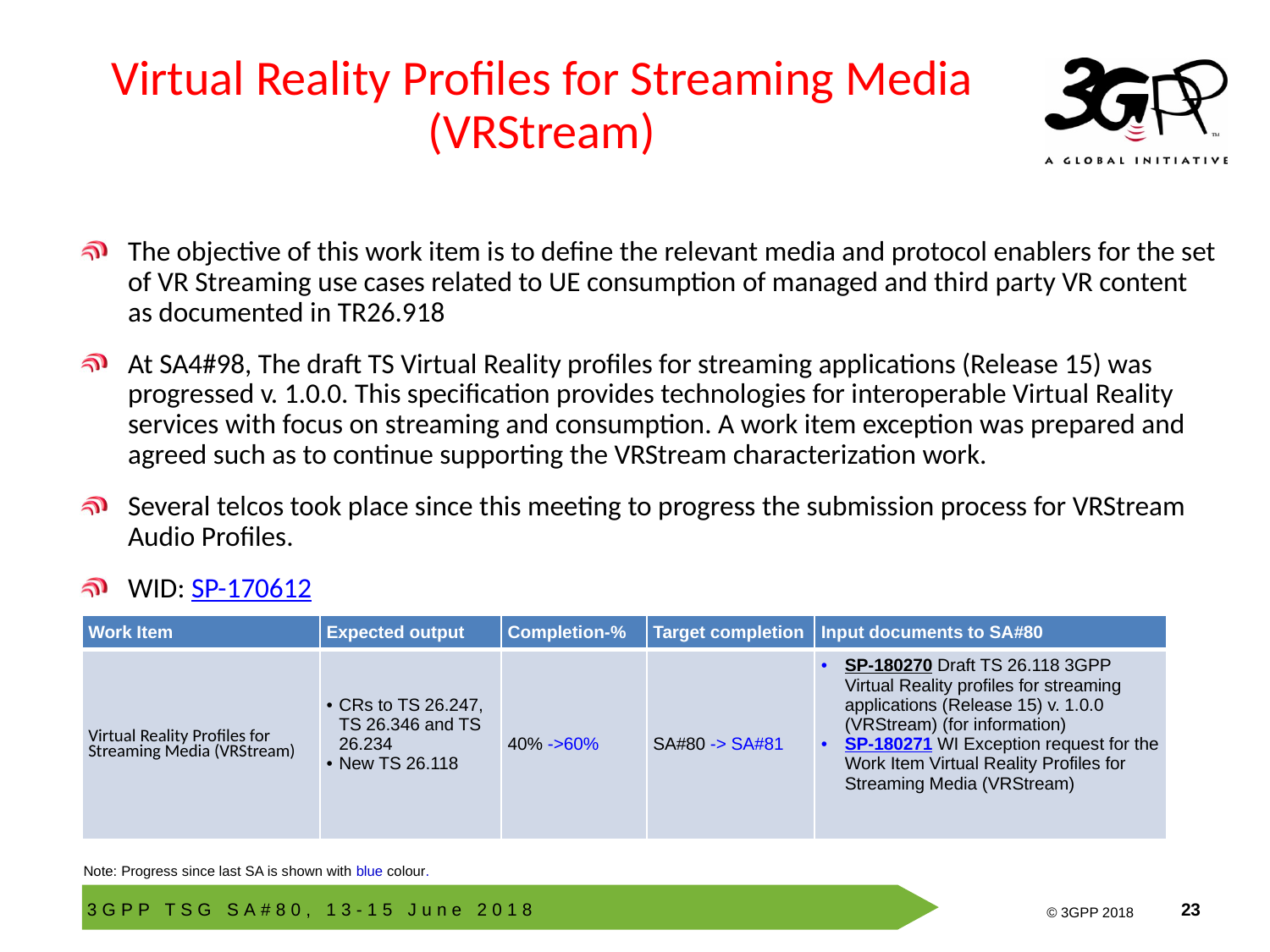

# Virtual Reality Profiles for Streaming Media (VRStream)
The objective of this work item is to define the relevant media and protocol enablers for the set of VR Streaming use cases related to UE consumption of managed and third party VR content as documented in TR26.918
At SA4#98, The draft TS Virtual Reality profiles for streaming applications (Release 15) was progressed v. 1.0.0. This specification provides technologies for interoperable Virtual Reality services with focus on streaming and consumption. A work item exception was prepared and agreed such as to continue supporting the VRStream characterization work.
Several telcos took place since this meeting to progress the submission process for VRStream Audio Profiles.
WID: SP-170612

| Work Item | Expected output | Completion-% | Target completion | Input documents to SA#80 |
| --- | --- | --- | --- | --- |
| Virtual Reality Profiles for Streaming Media (VRStream) | CRs to TS 26.247, TS 26.346 and TS 26.234 New TS 26.118 | 40% ->60% | SA#80 -> SA#81 | SP-180270 Draft TS 26.118 3GPP Virtual Reality profiles for streaming applications (Release 15) v. 1.0.0 (VRStream) (for information) SP-180271 WI Exception request for the Work Item Virtual Reality Profiles for Streaming Media (VRStream) |
Note: Progress since last SA is shown with blue colour.